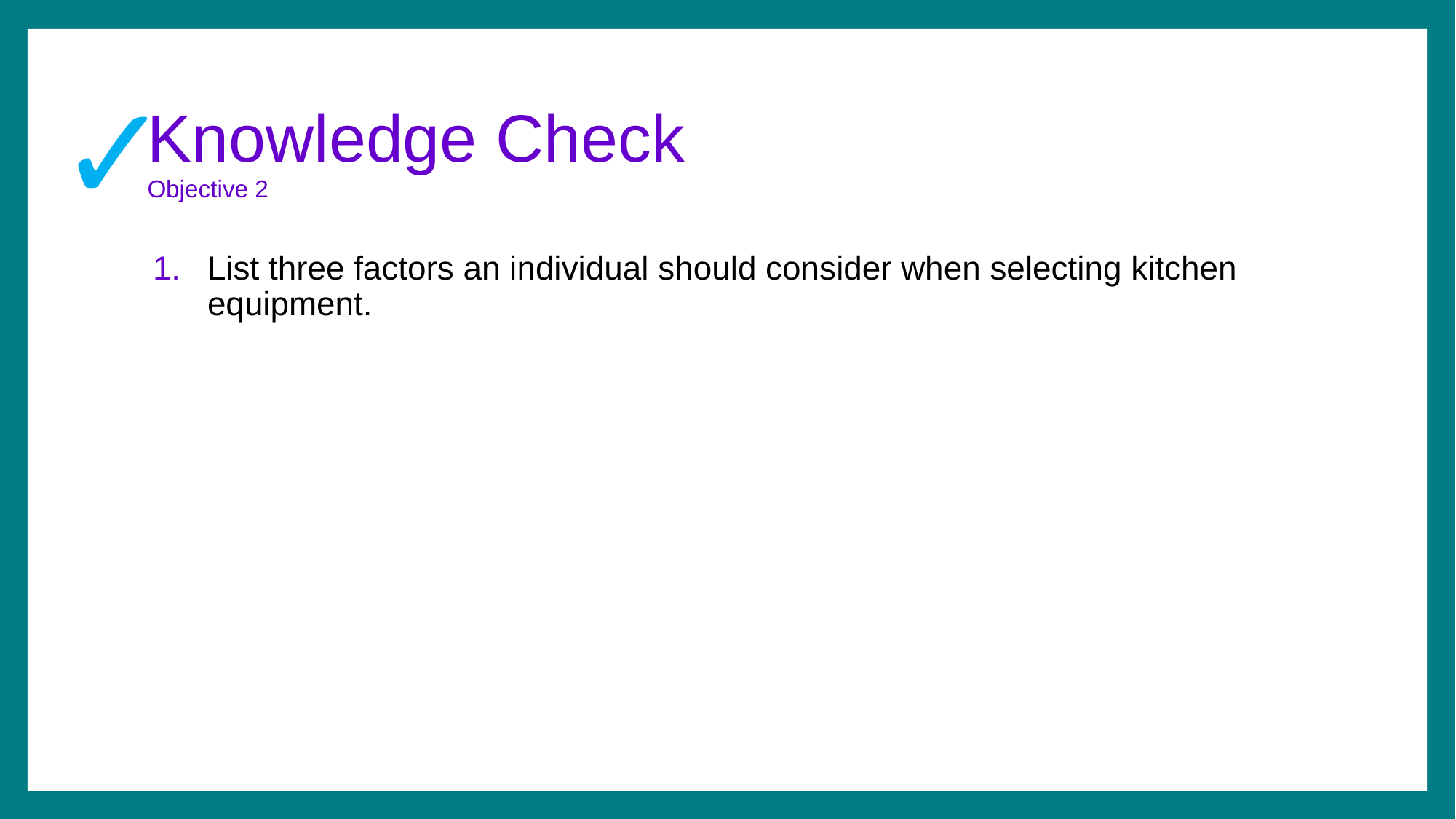

✓
# Knowledge Check Objective 2
List three factors an individual should consider when selecting kitchen equipment.